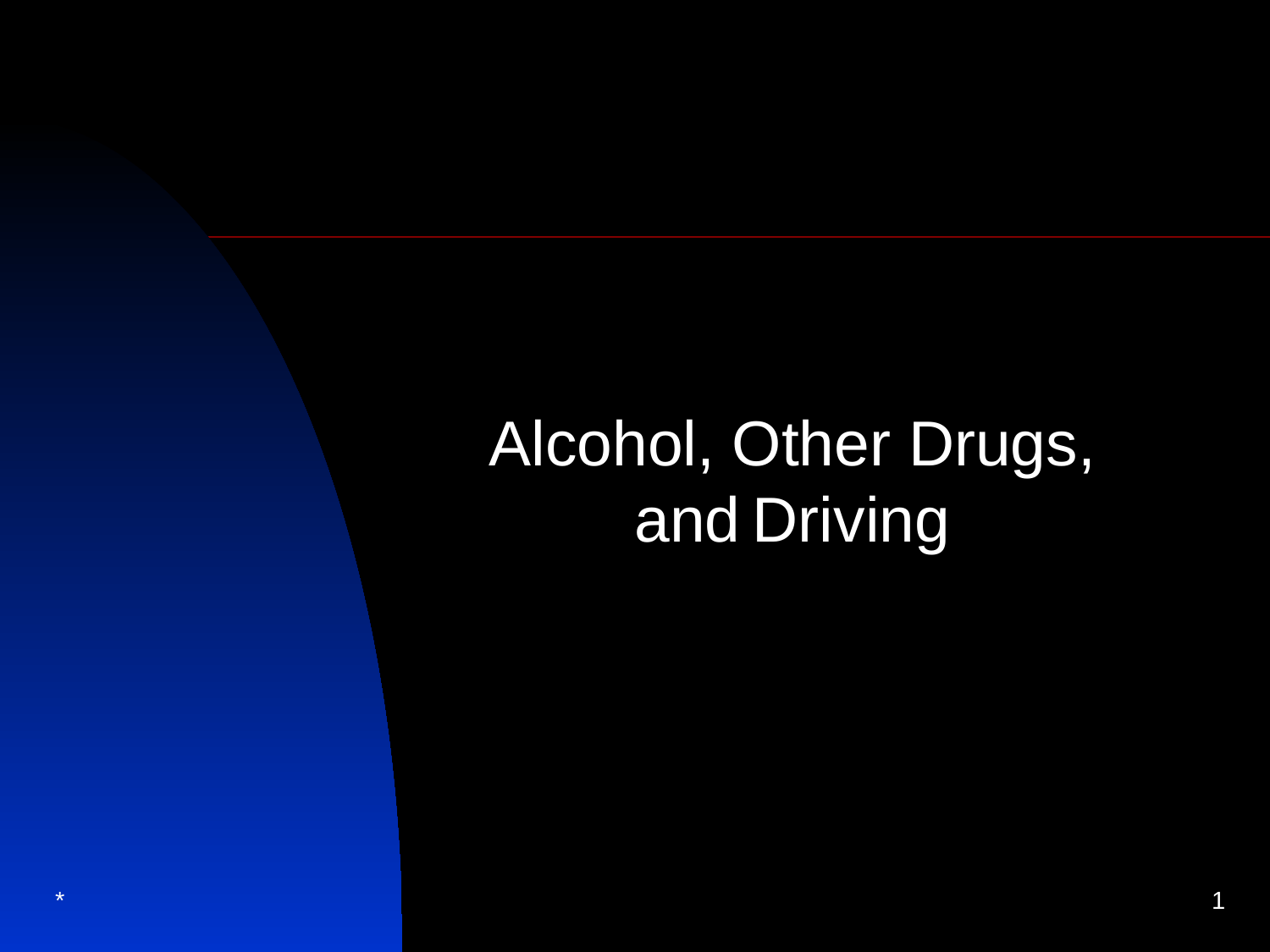

Alcohol, Other Drugs, and Driving
*
1